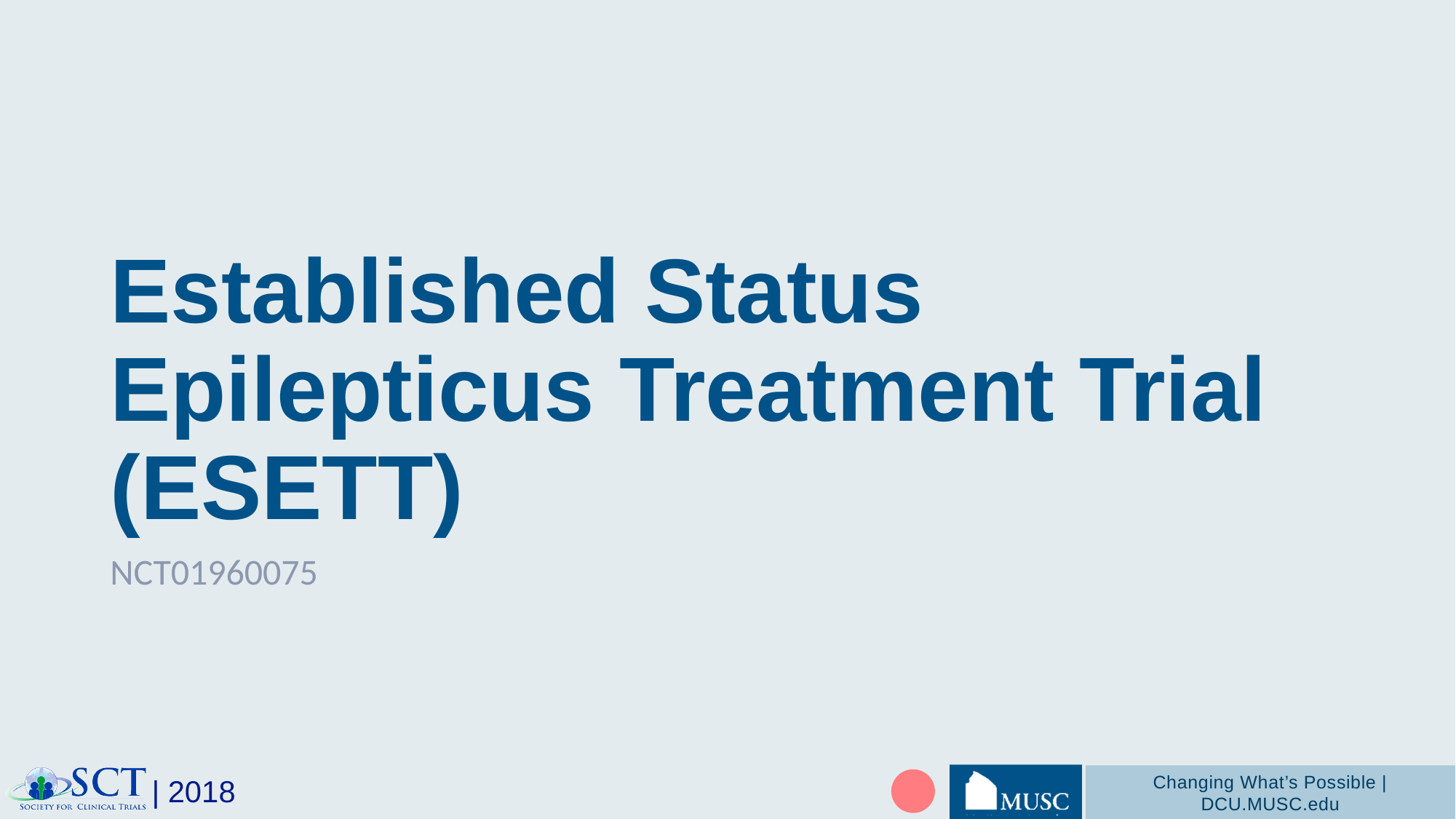

# Established Status Epilepticus Treatment Trial (ESETT)
NCT01960075